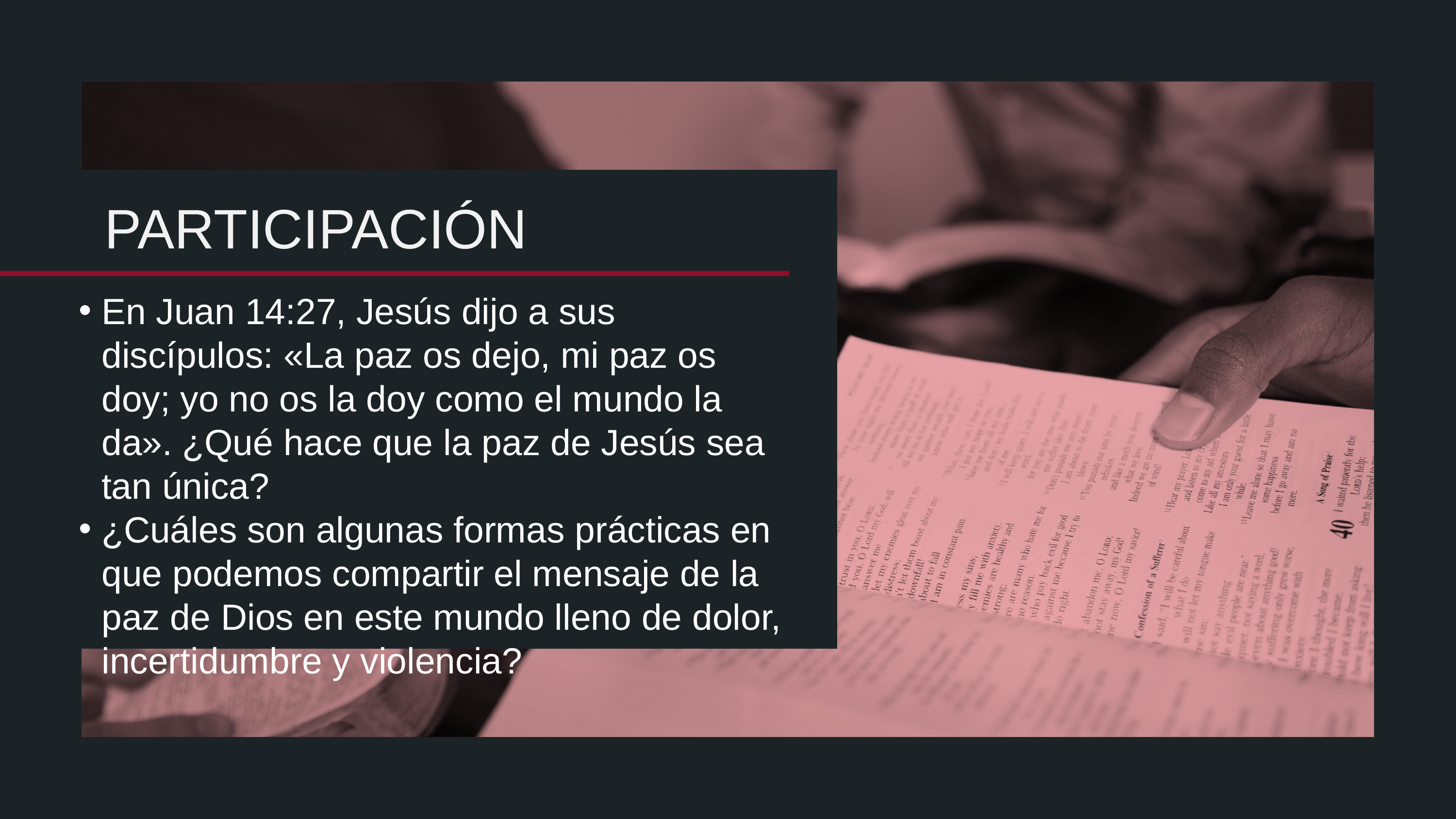

En Juan 14:27, Jesús dijo a sus discípulos: «La paz os dejo, mi paz os doy; yo no os la doy como el mundo la da». ¿Qué hace que la paz de Jesús sea tan única?
¿Cuáles son algunas formas prácticas en que podemos compartir el mensaje de la paz de Dios en este mundo lleno de dolor, incertidumbre y violencia?